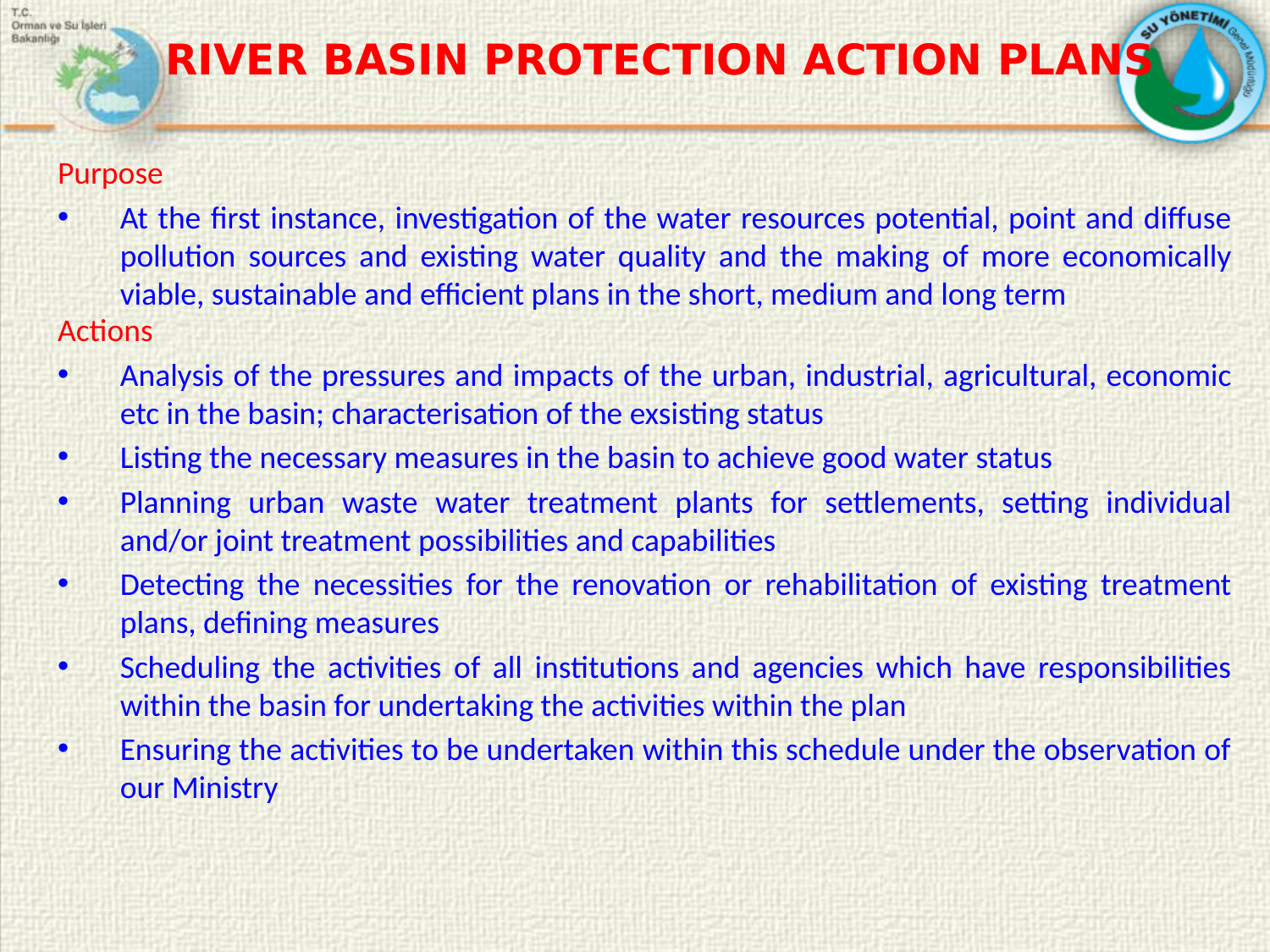

RIVER BASIN PROTECTION ACTION PLANS
Purpose
At the first instance, investigation of the water resources potential, point and diffuse pollution sources and existing water quality and the making of more economically viable, sustainable and efficient plans in the short, medium and long term
Actions
Analysis of the pressures and impacts of the urban, industrial, agricultural, economic etc in the basin; characterisation of the exsisting status
Listing the necessary measures in the basin to achieve good water status
Planning urban waste water treatment plants for settlements, setting individual and/or joint treatment possibilities and capabilities
Detecting the necessities for the renovation or rehabilitation of existing treatment plans, defining measures
Scheduling the activities of all institutions and agencies which have responsibilities within the basin for undertaking the activities within the plan
Ensuring the activities to be undertaken within this schedule under the observation of our Ministry